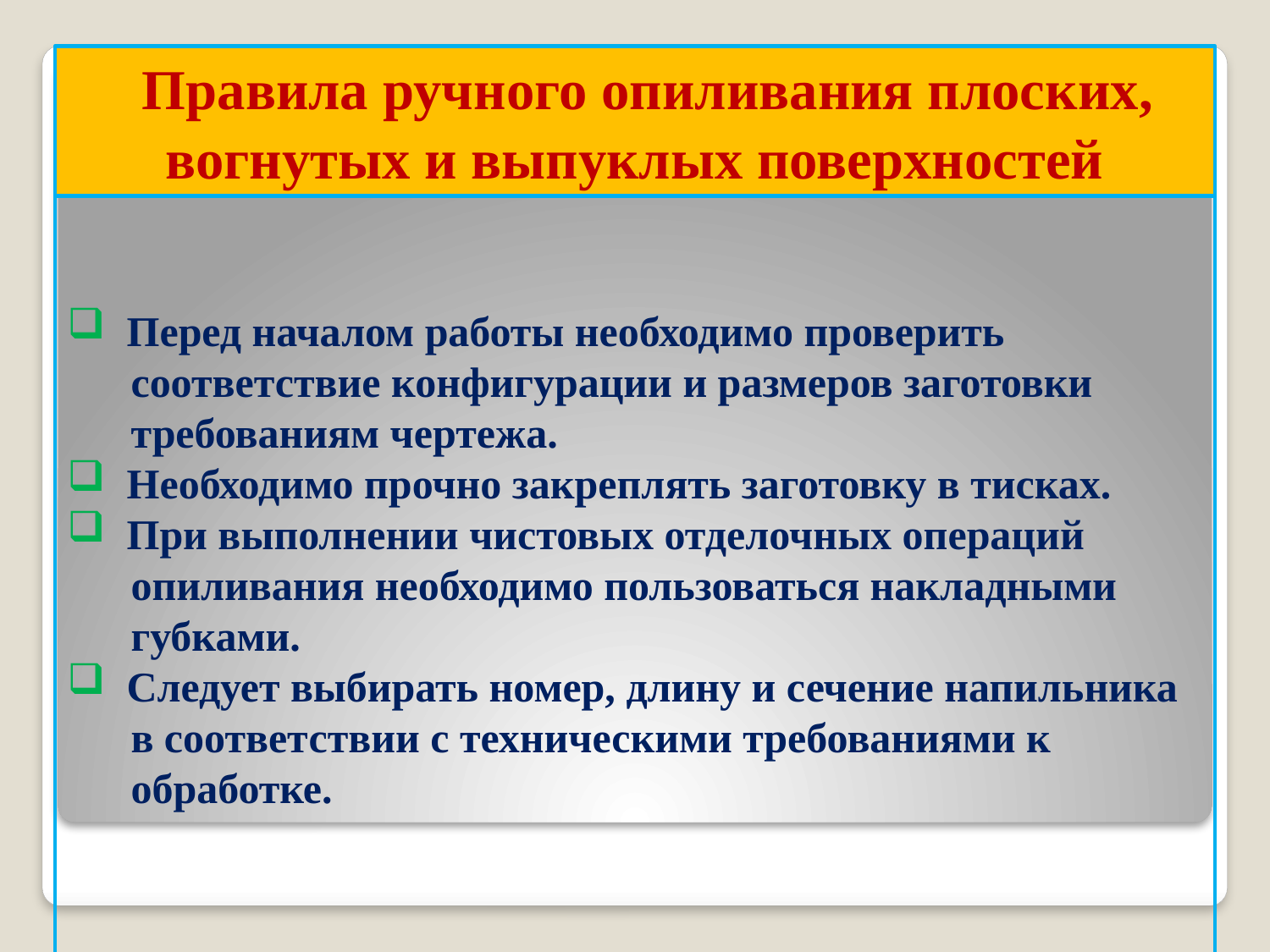

# Правила ручного опиливания плоских, вогнутых и выпуклых поверхностей

  Перед началом работы необходимо проверить
      соответствие конфигурации и размеров заготовки
      требованиям чертежа.
  Необходимо прочно закреплять заготовку в тисках.
  При выполнении чистовых отделочных операций
      опиливания необходимо пользоваться накладными
      губками.
  Следует выбирать номер, длину и сечение напильника
      в соответствии с техническими требованиями к
      обработке.